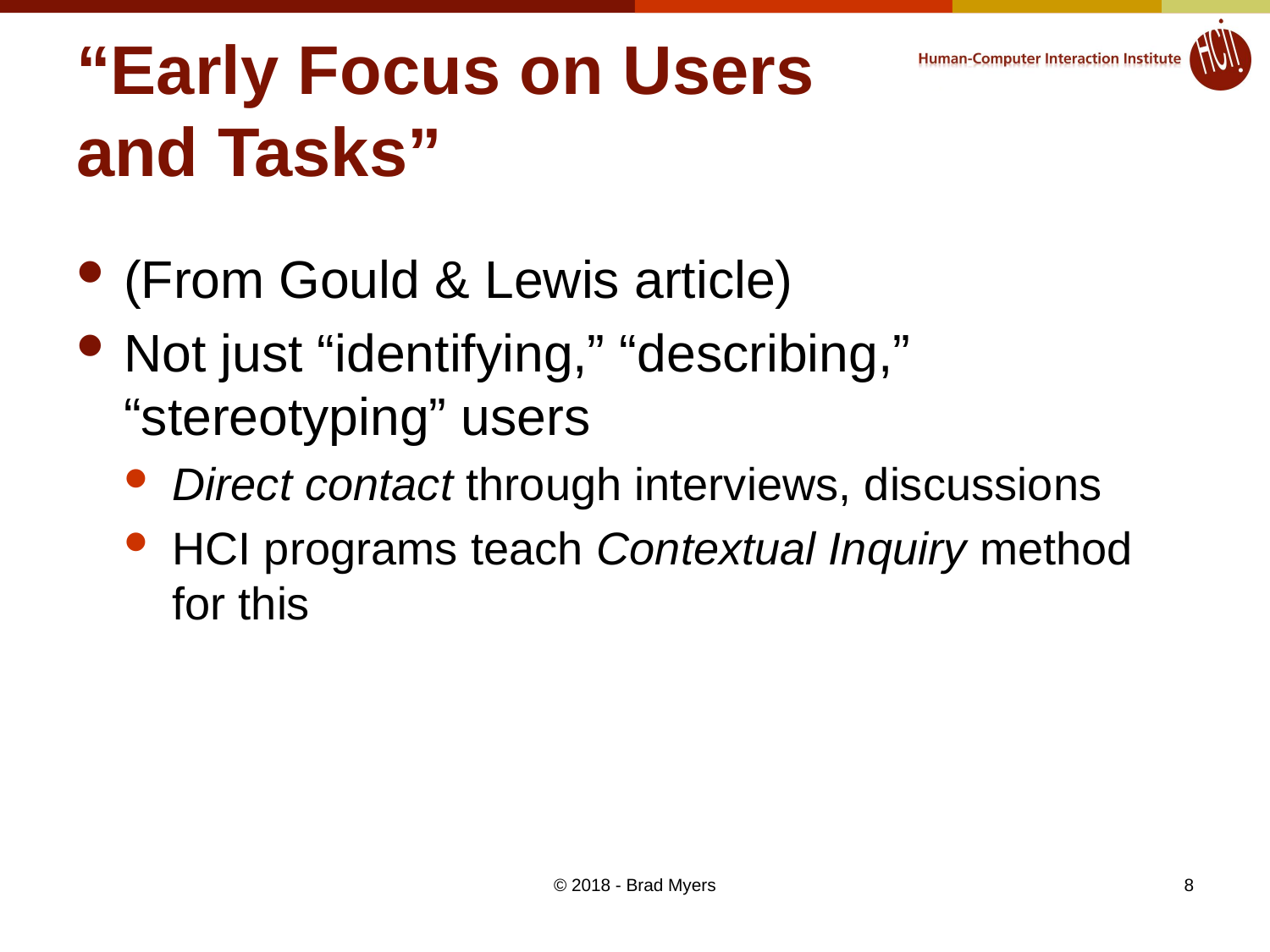

# “Early Focus on Users and Tasks”
(From Gould & Lewis article)
Not just “identifying,” “describing,” “stereotyping” users
Direct contact through interviews, discussions
HCI programs teach Contextual Inquiry method for this
© 2018 - Brad Myers
8